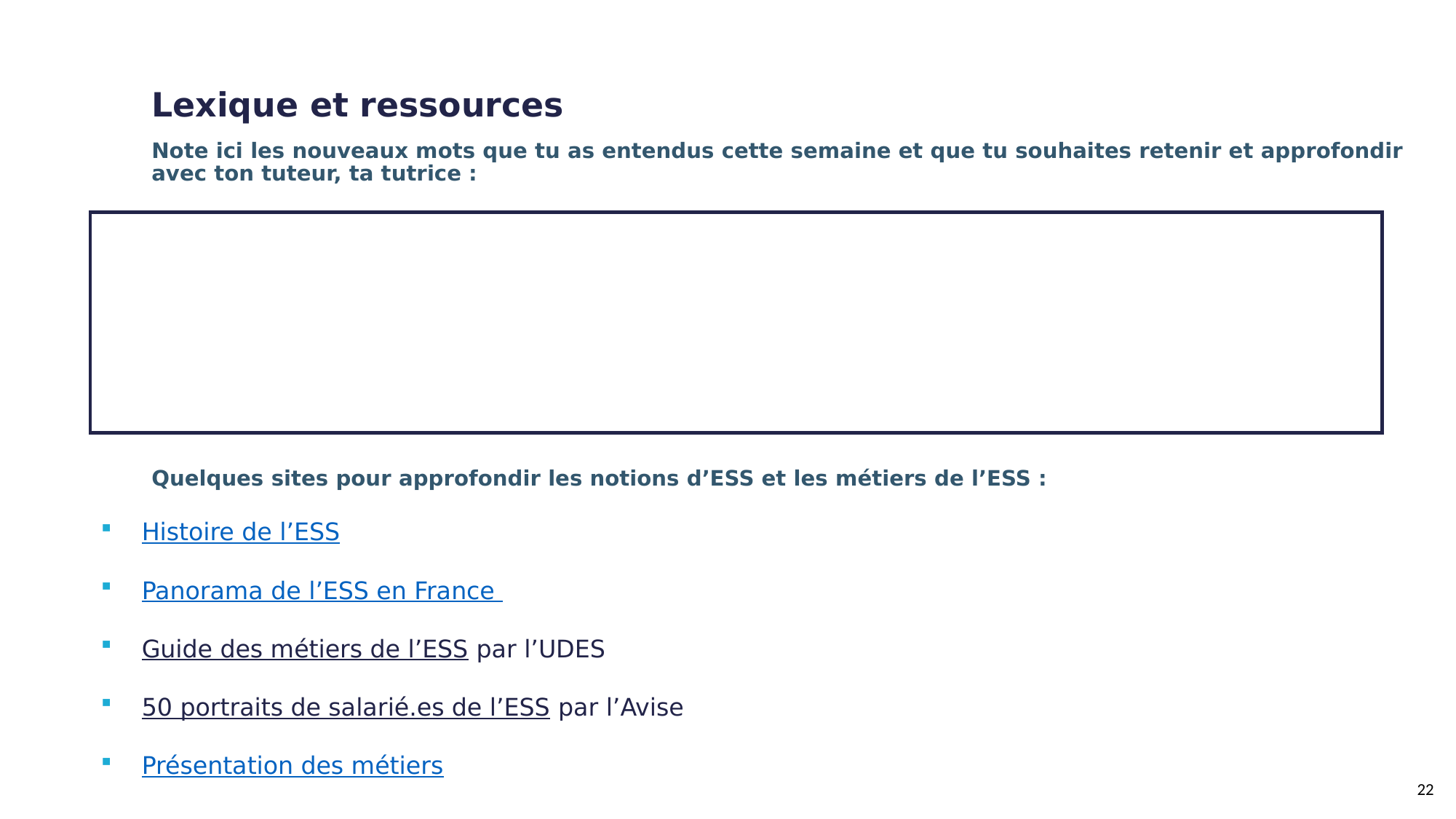

Lexique et ressources
Note ici les nouveaux mots que tu as entendus cette semaine et que tu souhaites retenir et approfondir avec ton tuteur, ta tutrice :

Quelques sites pour approfondir les notions d’ESS et les métiers de l’ESS :
Histoire de l’ESS
Panorama de l’ESS en France
Guide des métiers de l’ESS par l’UDES
50 portraits de salarié.es de l’ESS par l’Avise
Présentation des métiers

22